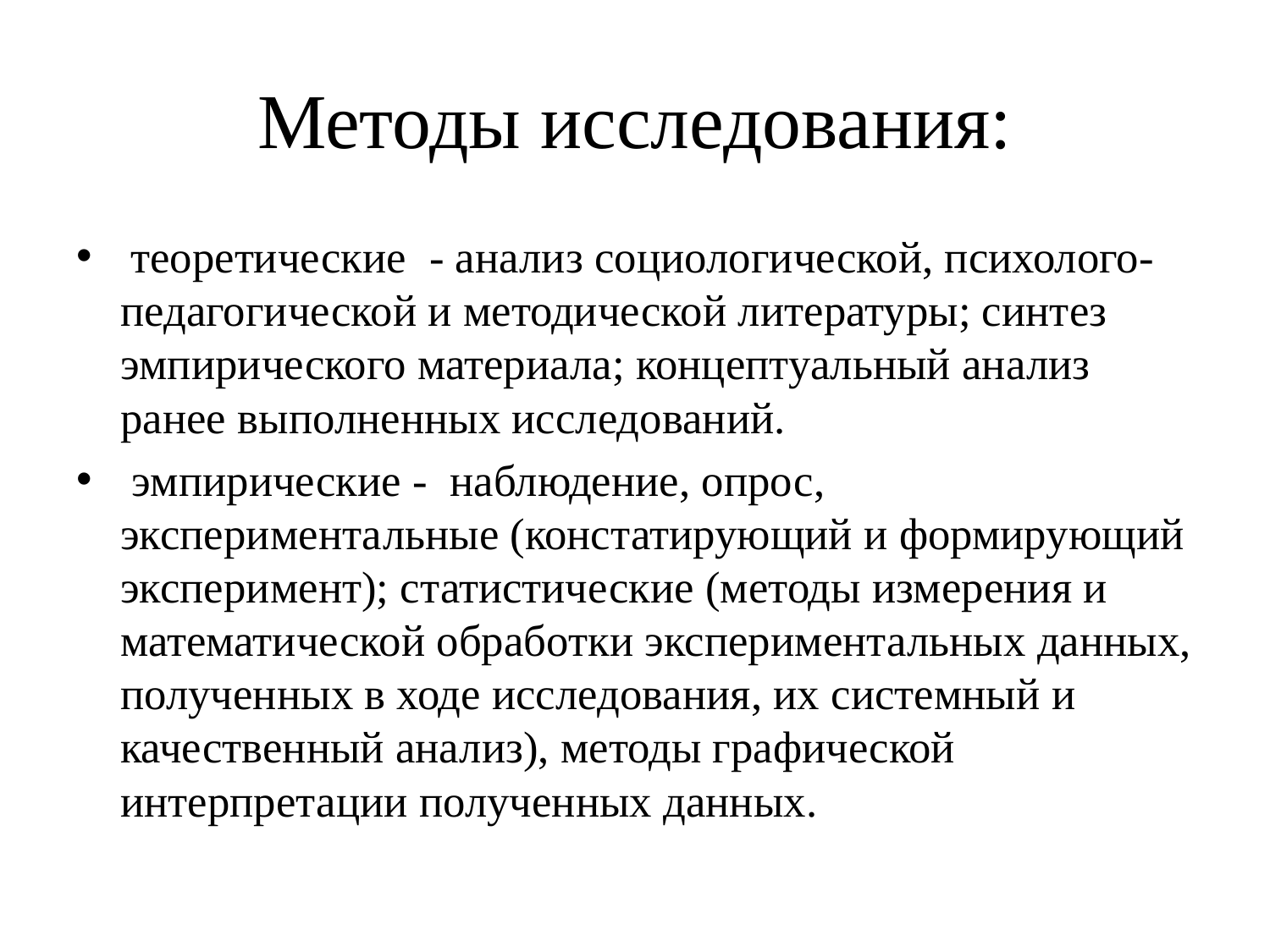

# Методы исследования:
 теоретические  - анализ социологической, психолого-педагогической и методической литературы; синтез эмпирического материала; концептуальный анализ ранее выполненных исследований.
 эмпирические -  наблюдение, опрос, экспериментальные (констатирующий и формирующий эксперимент); статистические (методы измерения и математической обработки экспериментальных данных, полученных в ходе исследования, их системный и качественный анализ), методы графической интерпретации полученных данных.